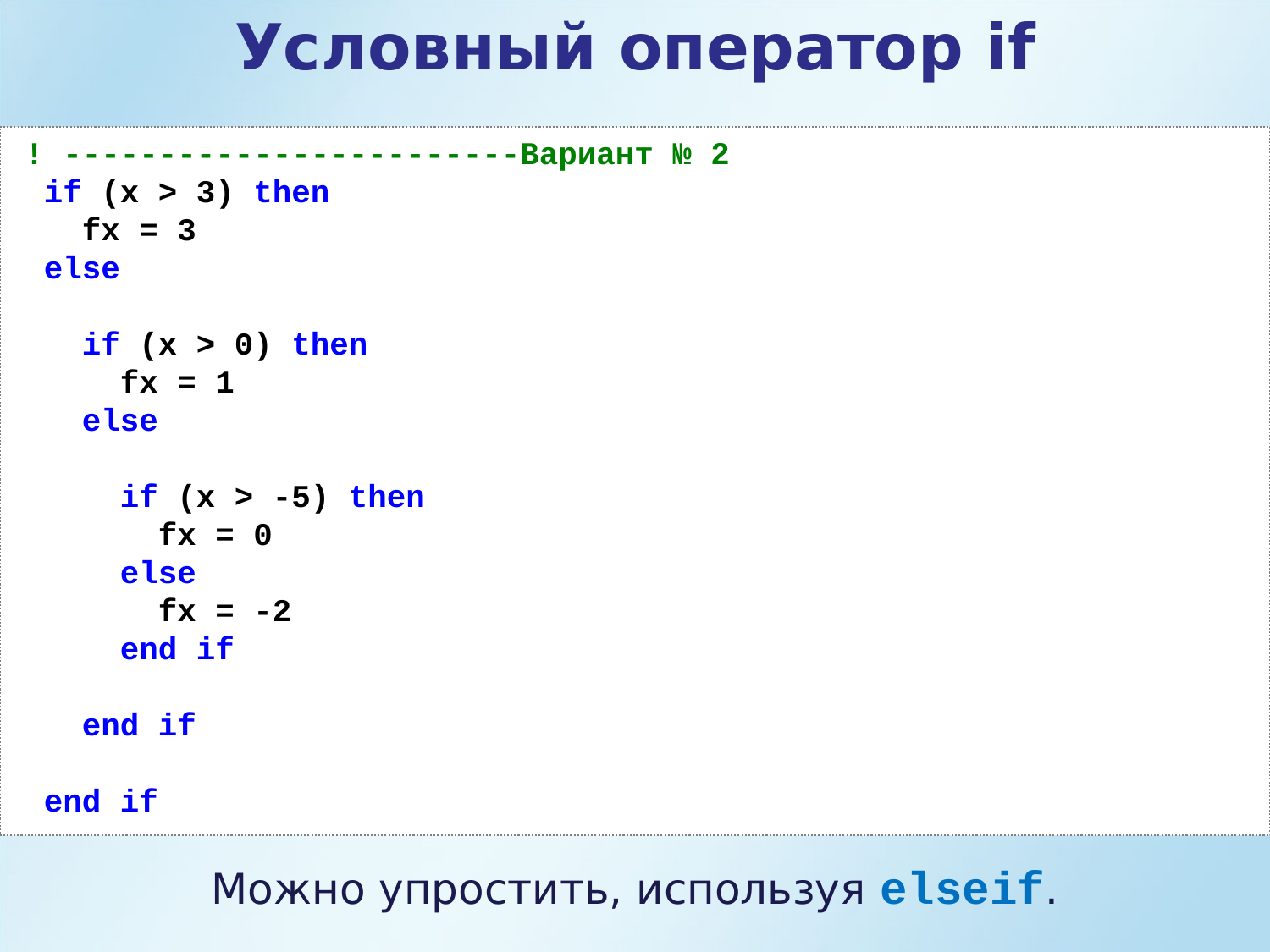

Условный оператор if
! ------------------------Вариант № 2
 if (x > 3) then
   fx = 3
 else

   if (x > 0) then
     fx = 1
   else

     if (x > -5) then
       fx = 0
     else
       fx = -2
     end if

   end if

 end if
Можно упростить, используя elseif.